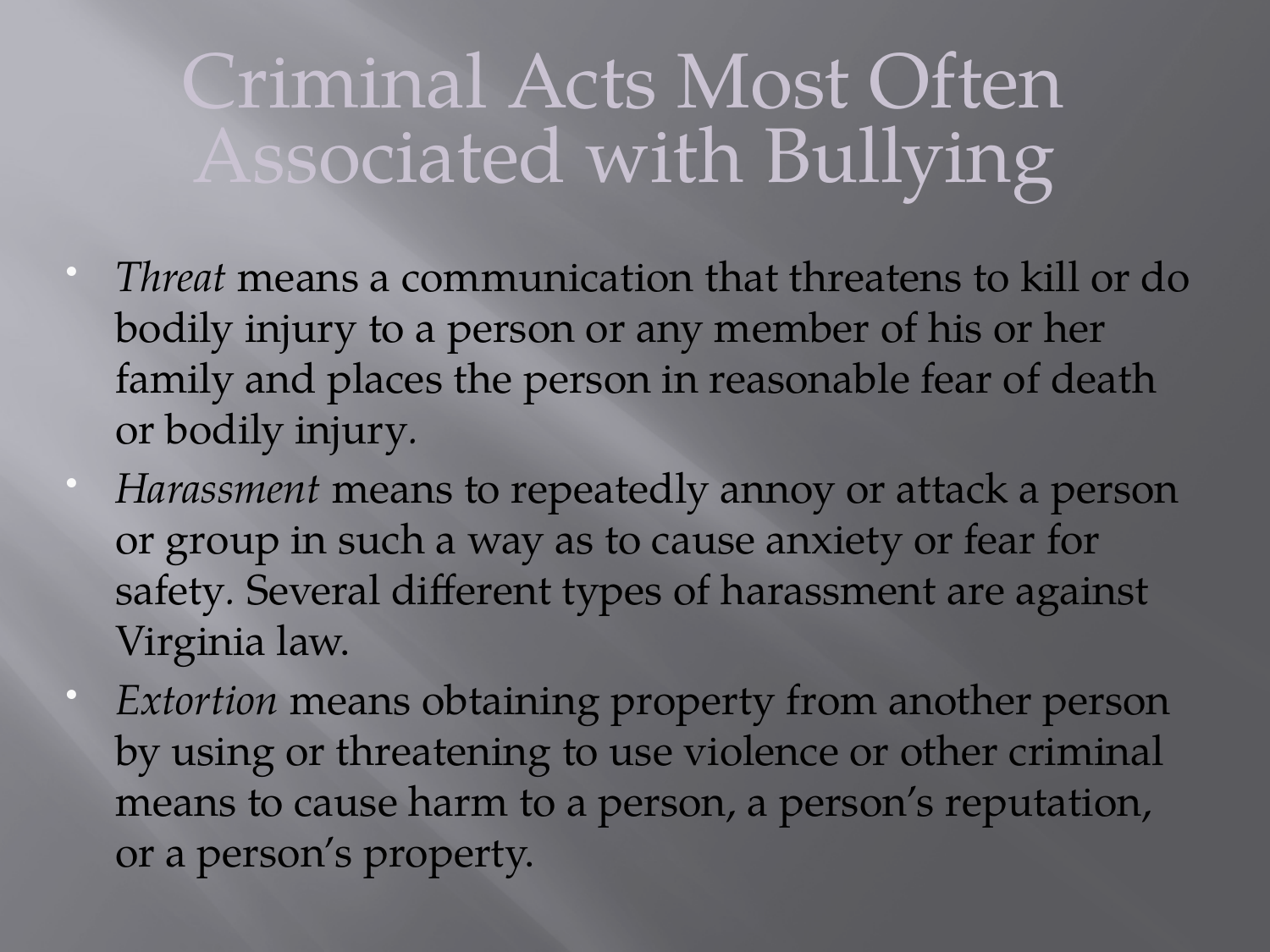

Criminal Acts Most Often Associated with Bullying
Threat means a communication that threatens to kill or do bodily injury to a person or any member of his or her family and places the person in reasonable fear of death or bodily injury.
Harassment means to repeatedly annoy or attack a person or group in such a way as to cause anxiety or fear for safety. Several different types of harassment are against Virginia law.
Extortion means obtaining property from another person by using or threatening to use violence or other criminal means to cause harm to a person, a person’s reputation, or a person’s property.